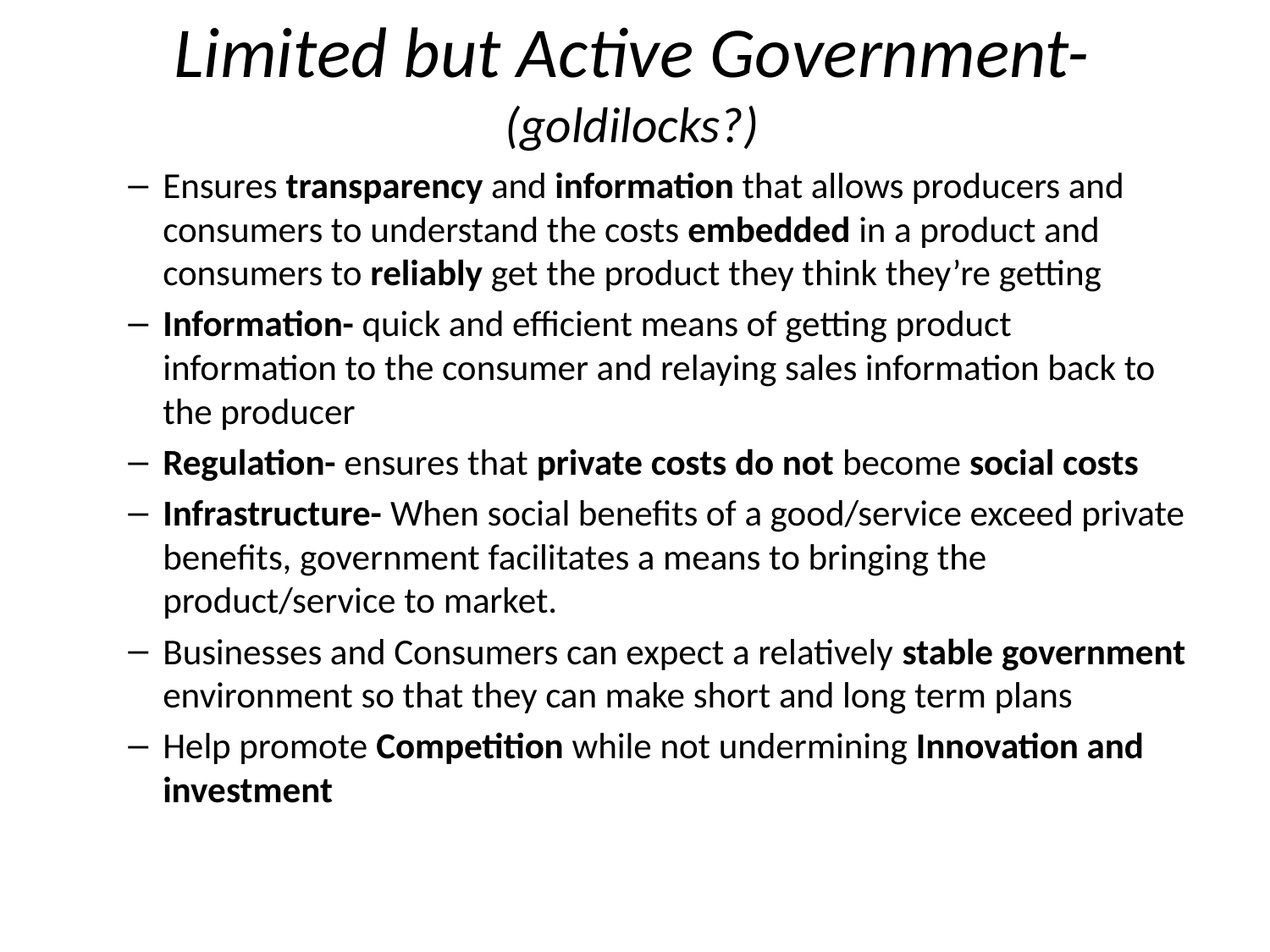

# Limited but Active Government-(goldilocks?)
Ensures transparency and information that allows producers and consumers to understand the costs embedded in a product and consumers to reliably get the product they think they’re getting
Information- quick and efficient means of getting product information to the consumer and relaying sales information back to the producer
Regulation- ensures that private costs do not become social costs
Infrastructure- When social benefits of a good/service exceed private benefits, government facilitates a means to bringing the product/service to market.
Businesses and Consumers can expect a relatively stable government environment so that they can make short and long term plans
Help promote Competition while not undermining Innovation and investment